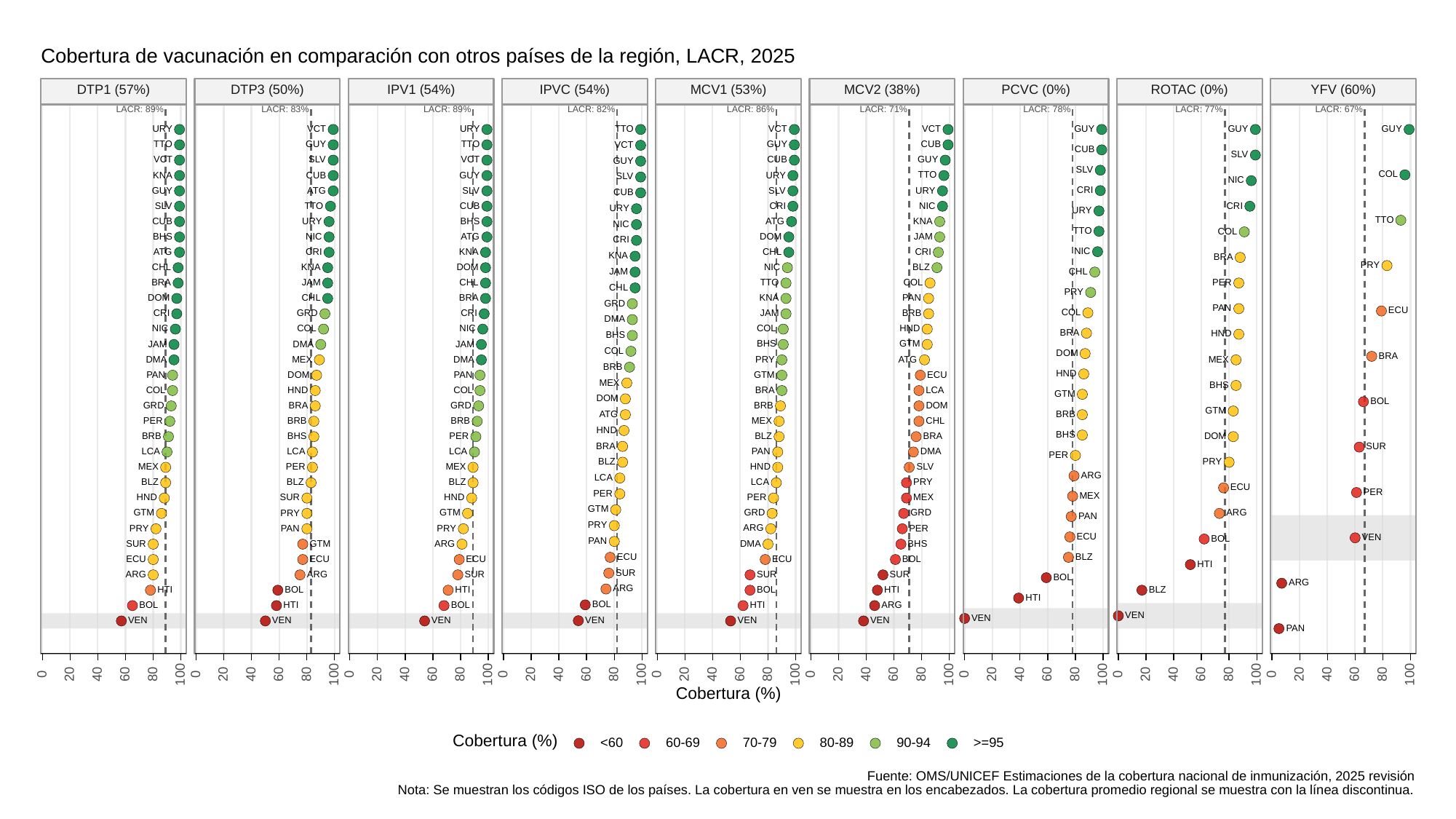

Cobertura de vacunación en comparación con otros países de la región, LACR, 2025

ROTAC (0%)
DTP1 (57%)
DTP3 (50%)
IPV1 (54%)
IPVC (54%)
MCV1 (53%)
MCV2 (38%)
PCVC (0%)
YFV (60%)

LACR: 89%
LACR: 83%
LACR: 89%
LACR: 82%
LACR: 86%
LACR: 71%
LACR: 78%
LACR: 77%
LACR: 67%

TTO
VCT
VCT
VCT
GUY
GUY
GUY
URY
URY

TTO
TTO
GUY
GUY
CUB
VCT

CUB

SLV

VCT
SLV
VCT
CUB
GUY
GUY

SLV

COL

TTO
CUB
GUY
URY
KNA
SLV

NIC

CRI
GUY
ATG
SLV
SLV
URY

CUB

TTO
SLV
CUB
CRI
NIC
CRI

URY

URY

TTO
CUB
BHS
ATG
URY
KNA

NIC

TTO
COL

DOM
BHS
NIC
ATG
JAM

CRI

NIC
ATG
CRI
CHL
CRI
KNA

KNA
BRA

PRY

DOM
CHL
NIC
KNA
BLZ

CHL
JAM

TTO
COL
CHL
JAM
BRA
PER

CHL

PRY

DOM
CHL
BRA
KNA
PAN

GRD

PAN

ECU

COL
CRI
GRD
CRI
JAM
BRB

DMA

COL
COL
NIC
NIC
HND

BRA

HND
BHS

BHS
GTM
JAM
JAM
DMA

COL

DOM

BRA

ATG
DMA
MEX
DMA
PRY
MEX

BRB

HND
DOM
GTM
ECU
PAN
PAN

MEX

BHS

COL
COL
LCA
HND
BRA

GTM

DOM

BOL

DOM
GRD
GRD
BRA
BRB

GTM

ATG
BRB

CHL
PER
BRB
BRB
MEX

HND

BHS

DOM
BHS
BRB
PER
BLZ
BRA

BRA
SUR

LCA
LCA
LCA
PAN
DMA

PER

BLZ
PRY

SLV
MEX
PER
MEX
HND

ARG

LCA

LCA
BLZ
BLZ
BLZ
PRY

ECU

PER
PER

MEX

SUR
HND
HND
PER
MEX

GTM

GTM
GTM
GRD
GRD
ARG
PRY

PAN

PRY

ARG
PRY
PAN
PRY
PER

ECU

VEN
BOL

PAN

SUR
GTM
ARG
BHS
DMA

ECU
BLZ

BOL
ECU
ECU
ECU
ECU

HTI

SUR

ARG
ARG
SUR
SUR
SUR

BOL

ARG

ARG
BOL
BOL
HTI
HTI
HTI
BLZ

HTI

BOL
BOL
BOL
ARG
HTI
HTI

VEN

VEN

VEN
VEN
VEN
VEN
VEN
VEN

PAN

0
20
40
60
80
100
0
20
40
60
80
100
0
20
40
60
80
100
0
20
40
60
80
100
0
20
40
60
80
100
0
20
40
60
80
100
0
20
40
60
80
100
0
20
40
60
80
100
0
20
40
60
80
100
Cobertura (%)
Cobertura (%)

<60
60-69
70-79
80-89
90-94
>=95
Fuente: OMS/UNICEF Estimaciones de la cobertura nacional de inmunización, 2025 revisión
Nota: Se muestran los códigos ISO de los países. La cobertura en ven se muestra en los encabezados. La cobertura promedio regional se muestra con la línea discontinua.